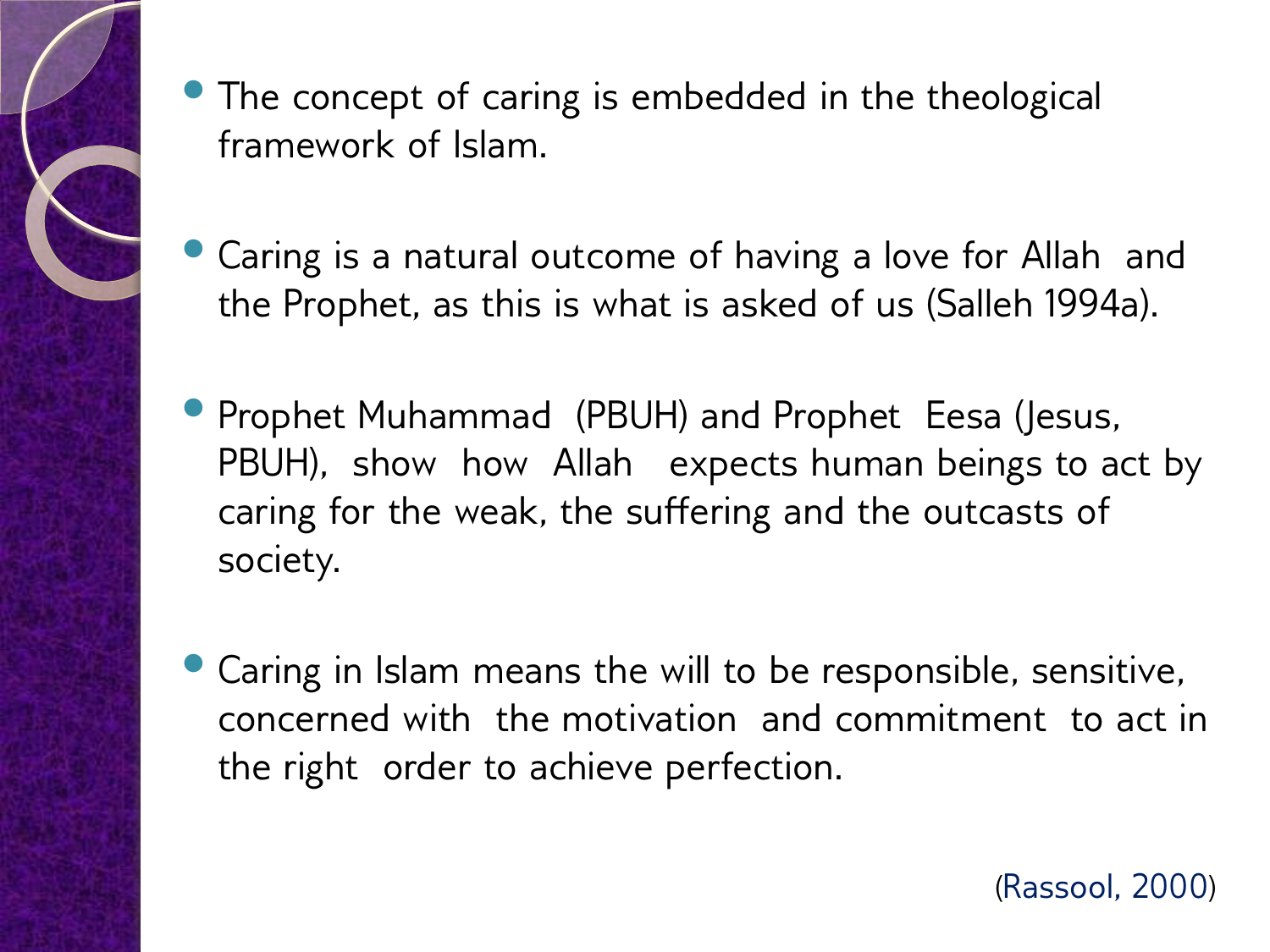

The concept of caring is embedded in the theological framework of Islam.

Caring is a natural outcome of having a love for Allah  and the Prophet, as this is what is asked of us (Salleh 1994a).

Prophet Muhammad  (PBUH) and Prophet  Eesa (Jesus, PBUH),  show  how  Allah   expects human beings to act by caring for the weak, the suffering and the outcasts of society.

Caring in Islam means the will to be responsible, sensitive, concerned with  the motivation  and commitment  to act in the right  order to achieve perfection.
(Rassool, 2000)